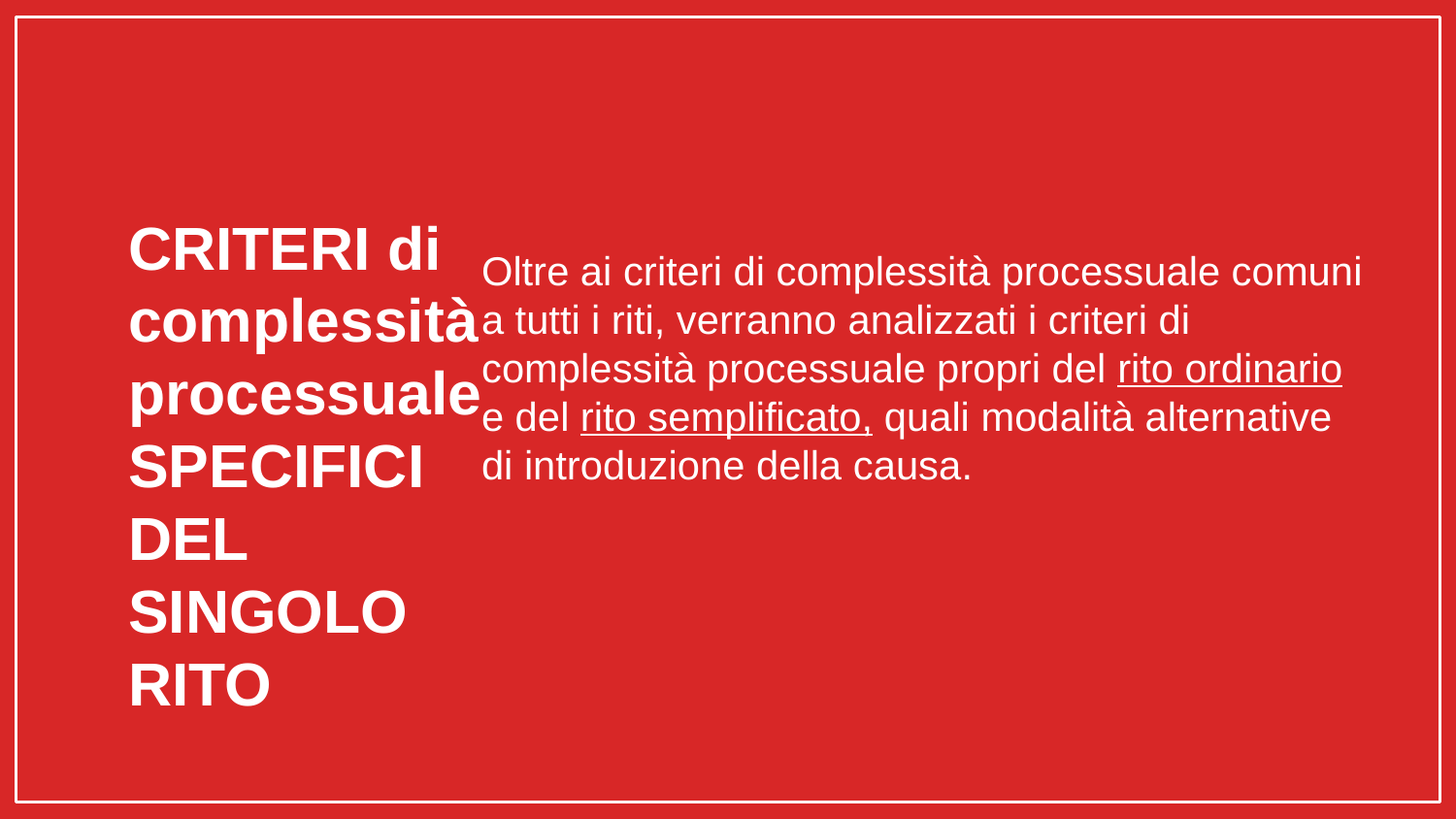

# CRITERI di complessità processuale SPECIFICI DEL SINGOLO RITO

Oltre ai criteri di complessità processuale comuni a tutti i riti, verranno analizzati i criteri di complessità processuale propri del rito ordinario e del rito semplificato, quali modalità alternative di introduzione della causa.